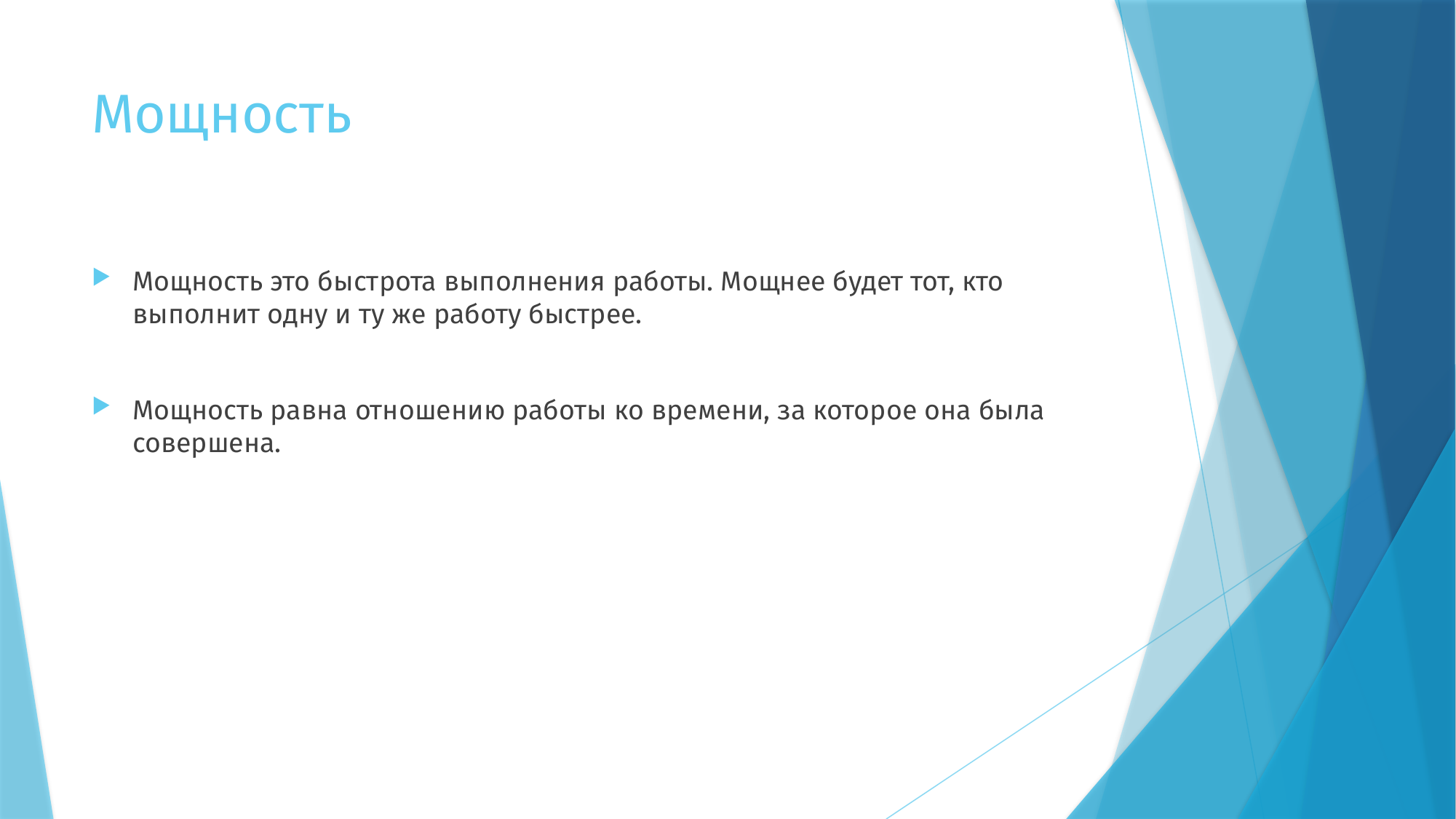

# Мощность
Мощность это быстрота выполнения работы. Мощнее будет тот, кто выполнит одну и ту же работу быстрее.

Мощность равна отношению работы ко времени, за которое она была совершена.